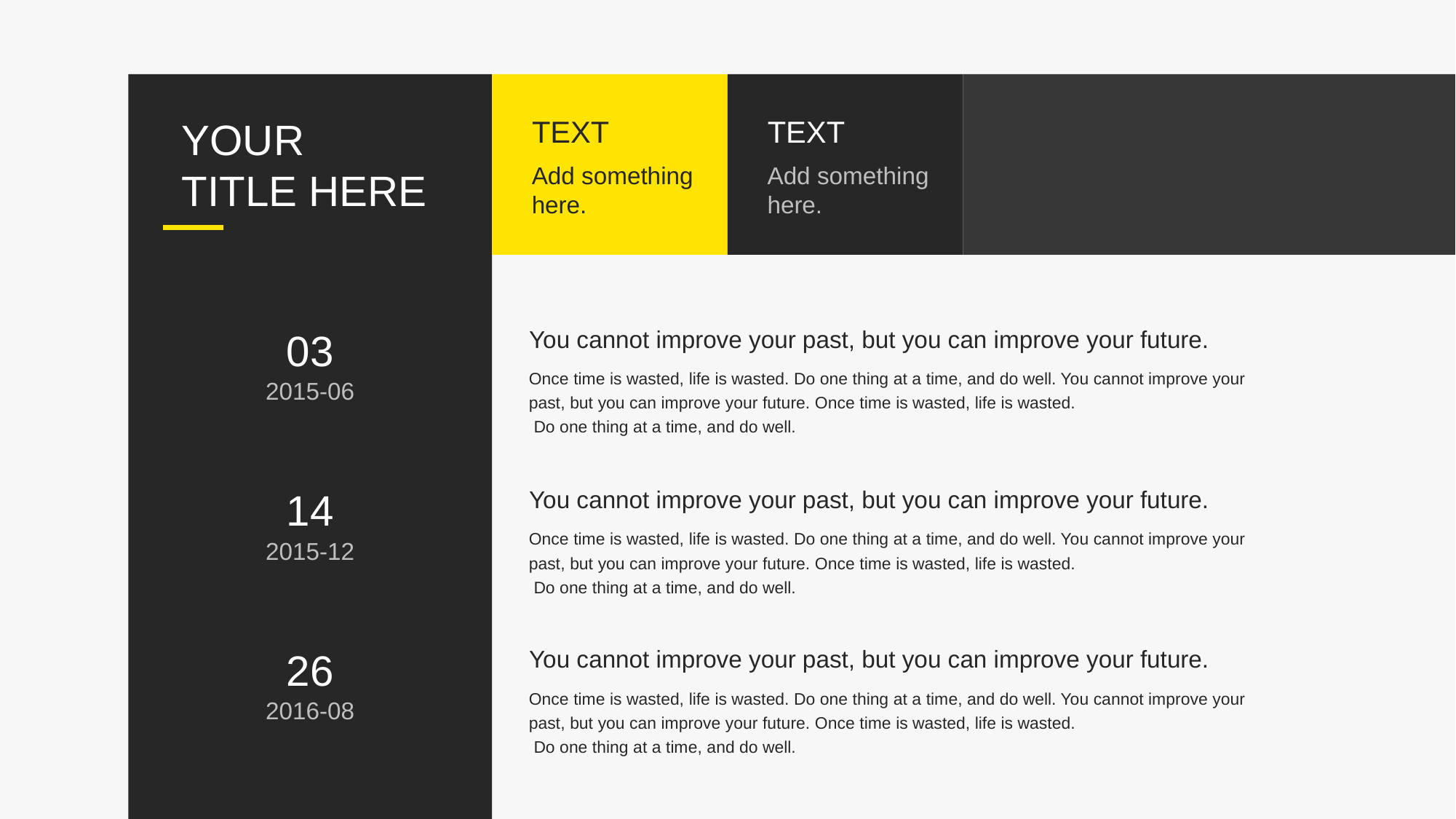

YOUR
TITLE HERE
TEXT
TEXT
Add something
here.
Add something
here.
03
2015-06
You cannot improve your past, but you can improve your future.
Once time is wasted, life is wasted. Do one thing at a time, and do well. You cannot improve your past, but you can improve your future. Once time is wasted, life is wasted.
 Do one thing at a time, and do well.
14
2015-12
You cannot improve your past, but you can improve your future.
Once time is wasted, life is wasted. Do one thing at a time, and do well. You cannot improve your past, but you can improve your future. Once time is wasted, life is wasted.
 Do one thing at a time, and do well.
26
2016-08
You cannot improve your past, but you can improve your future.
Once time is wasted, life is wasted. Do one thing at a time, and do well. You cannot improve your past, but you can improve your future. Once time is wasted, life is wasted.
 Do one thing at a time, and do well.